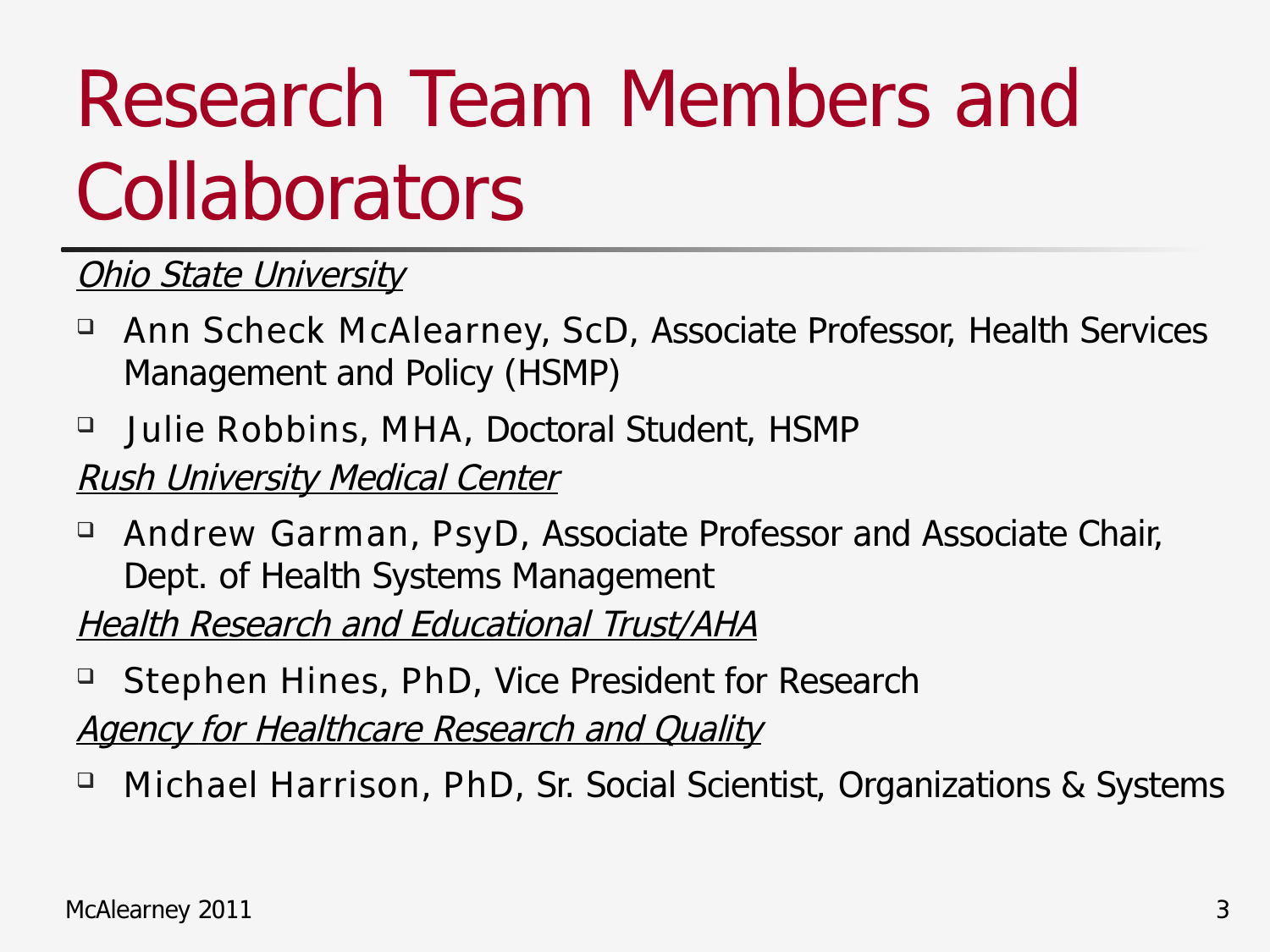

# Research Team Members and Collaborators
Ohio State University
Ann Scheck McAlearney, ScD, Associate Professor, Health Services Management and Policy (HSMP)
Julie Robbins, MHA, Doctoral Student, HSMP
Rush University Medical Center
Andrew Garman, PsyD, Associate Professor and Associate Chair, Dept. of Health Systems Management
Health Research and Educational Trust/AHA
Stephen Hines, PhD, Vice President for Research
Agency for Healthcare Research and Quality
Michael Harrison, PhD, Sr. Social Scientist, Organizations & Systems
McAlearney 2011
3